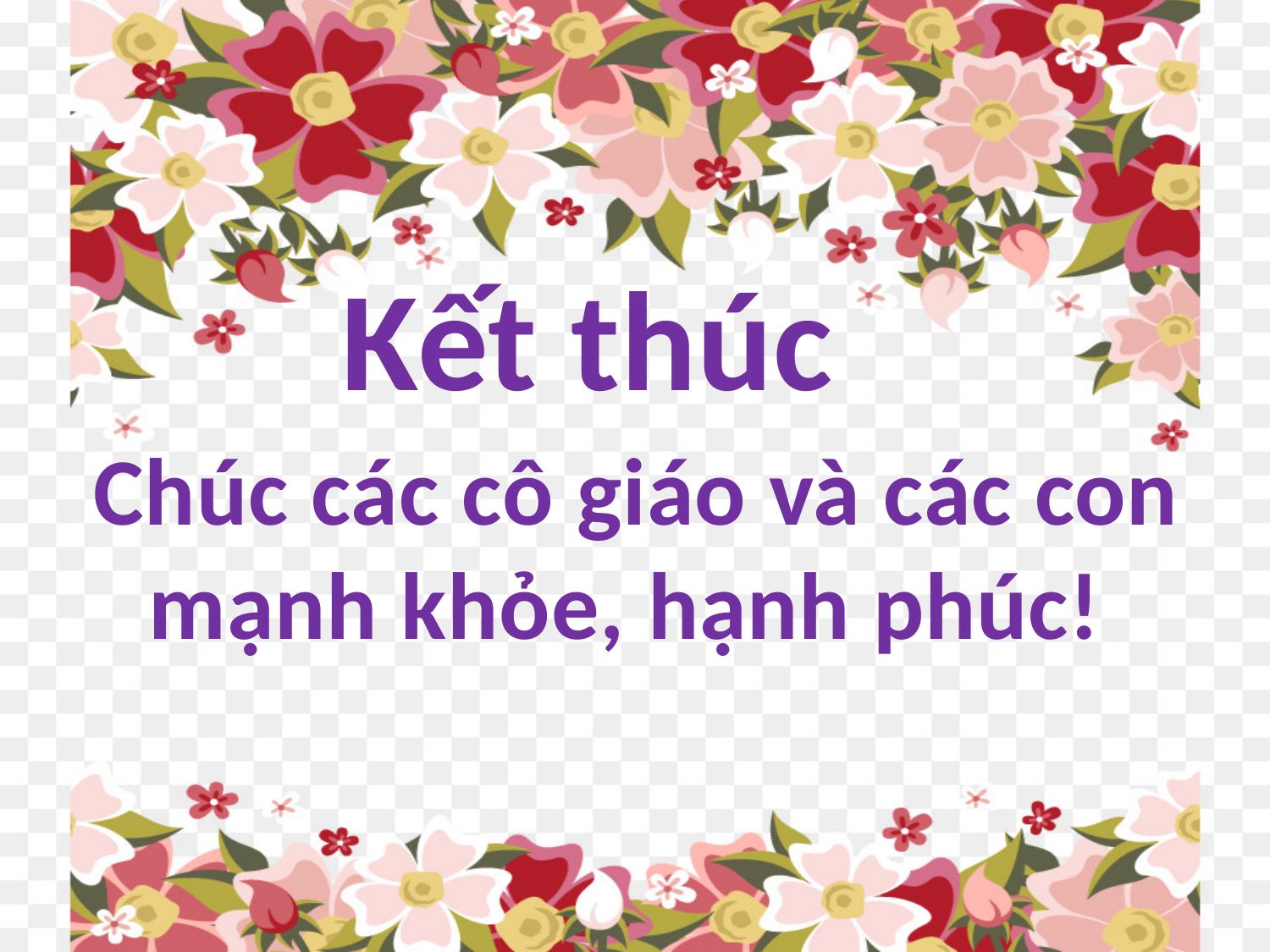

Kết thúc
Chúc các cô giáo và các con
mạnh khỏe, hạnh phúc!